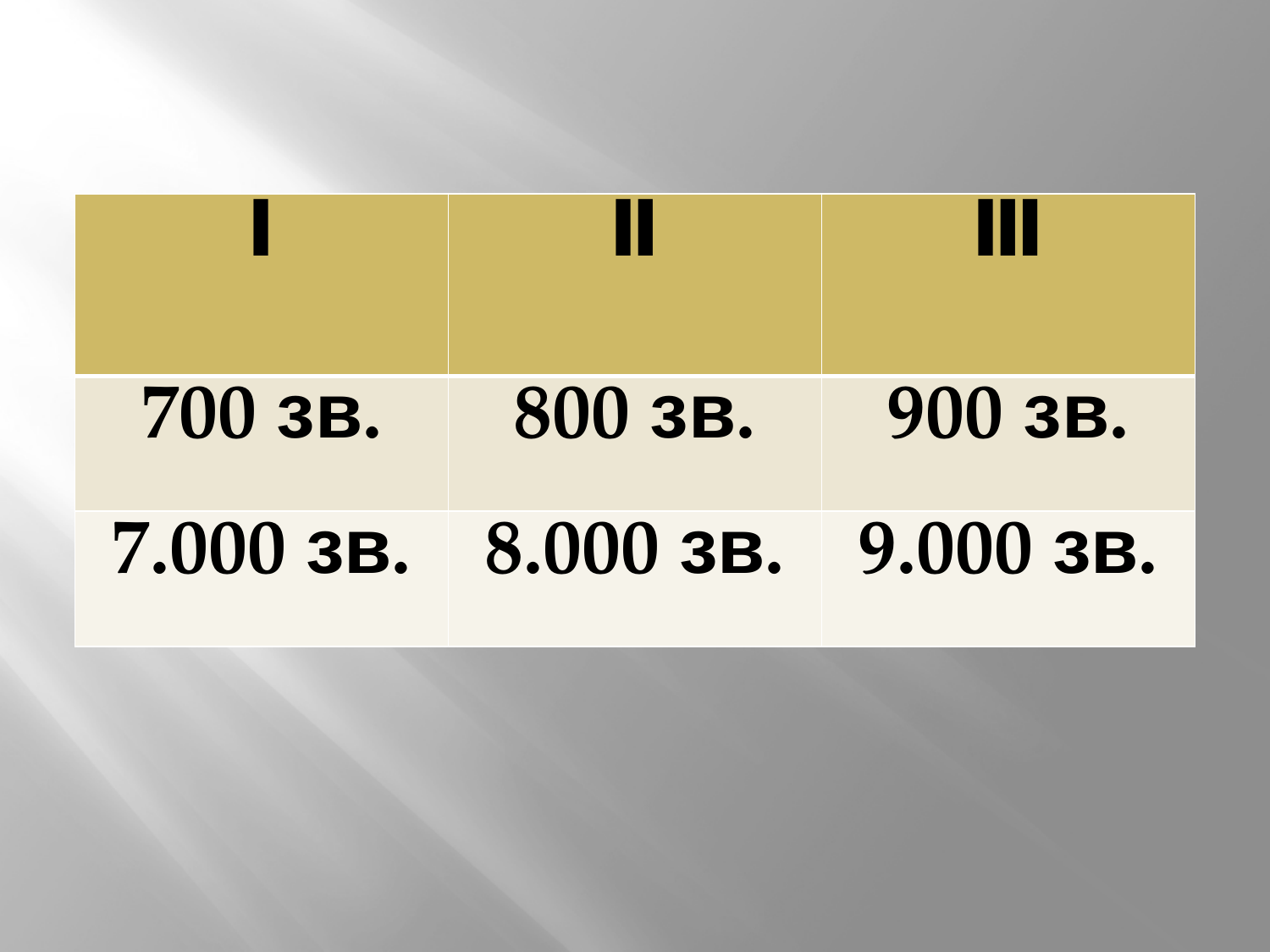

| Ⅰ | Ⅱ | Ⅲ |
| --- | --- | --- |
| 700 зв. | 800 зв. | 900 зв. |
| 7.000 зв. | 8.000 зв. | 9.000 зв. |